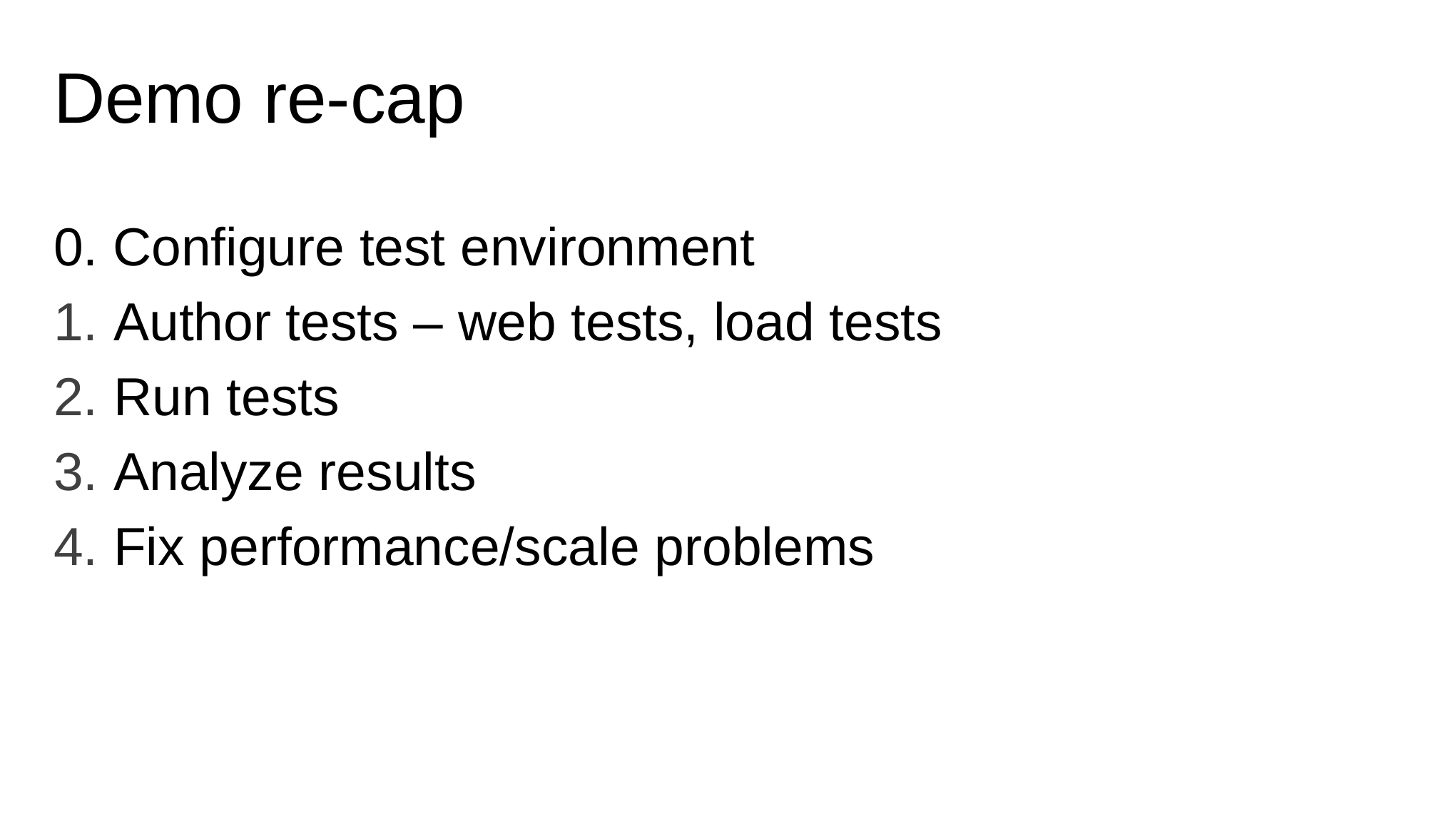

# Demo re-cap
0. Configure test environment
Author tests – web tests, load tests
Run tests
Analyze results
Fix performance/scale problems